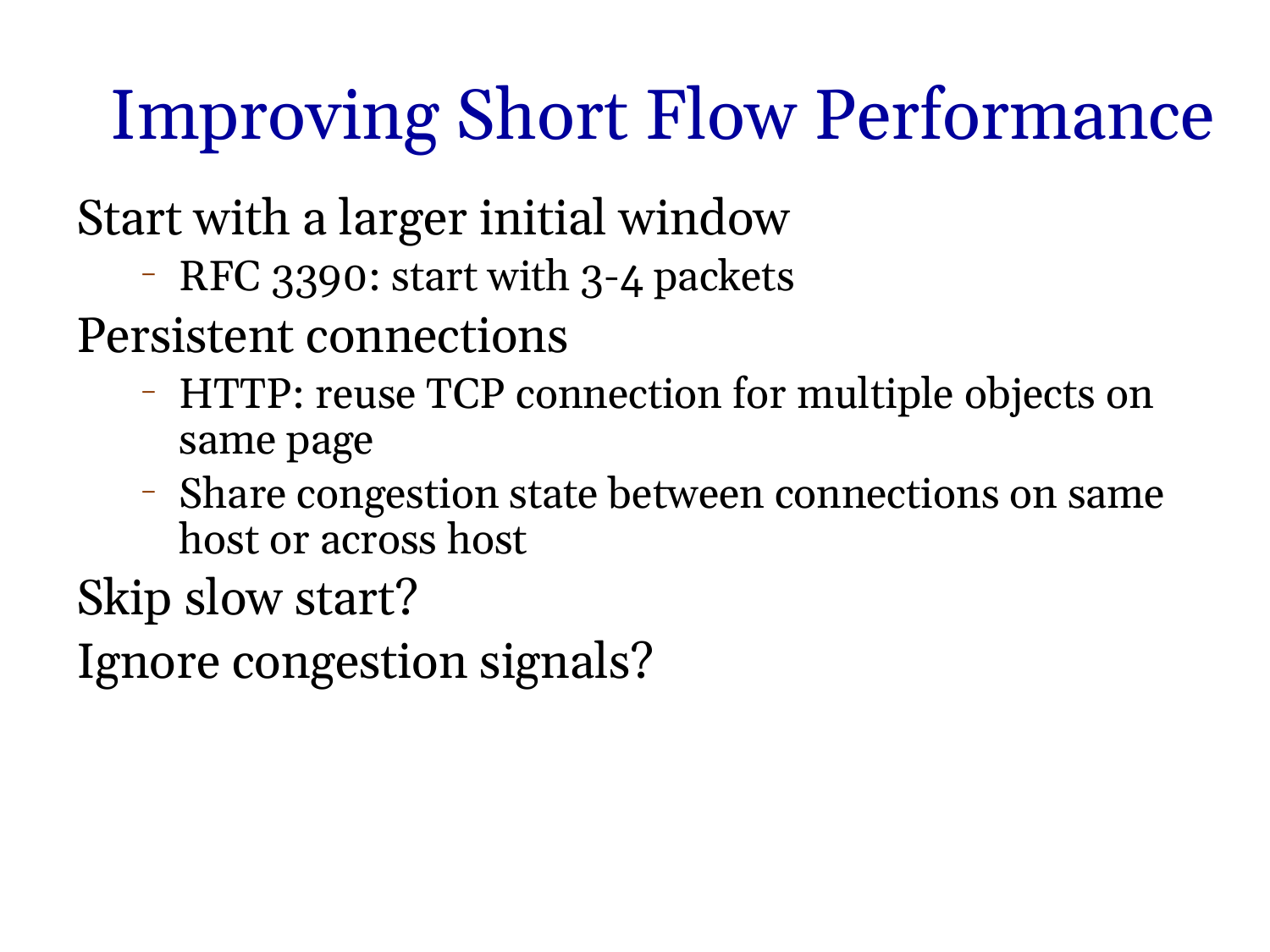

# Improving Short Flow Performance
Start with a larger initial window
RFC 3390: start with 3-4 packets
Persistent connections
HTTP: reuse TCP connection for multiple objects on same page
Share congestion state between connections on same host or across host
Skip slow start?
Ignore congestion signals?